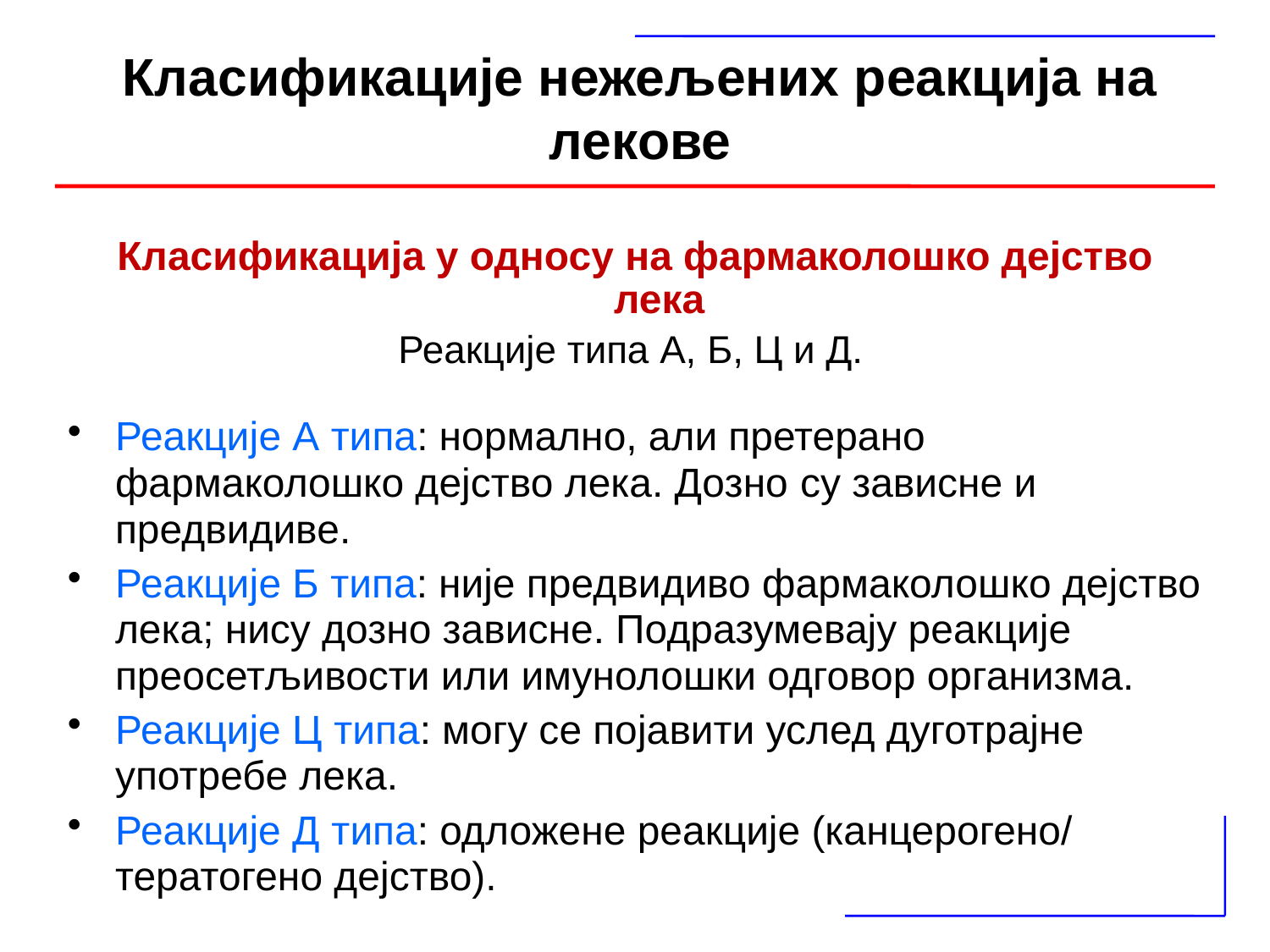

# Класификације нежељених реакција на лекове
Класификација у односу на фармаколошко дејство лека
Реакције типа А, Б, Ц и Д.

Реакцијe А типа: нормално, али претерано фармаколoшко дејство лека. Дозно су зависне и предвидиве.
Реакцијe Б типа: није предвидиво фармаколошко дејство лека; нису дозно зависне. Подразумевају реакције преосетљивости или имунолошки одговор организма.
Реакције Ц типа: могу се појавити услед дуготрајне употребе лека.
Реакције Д типа: одложене реакције (канцерогено/ тератогено дејство).